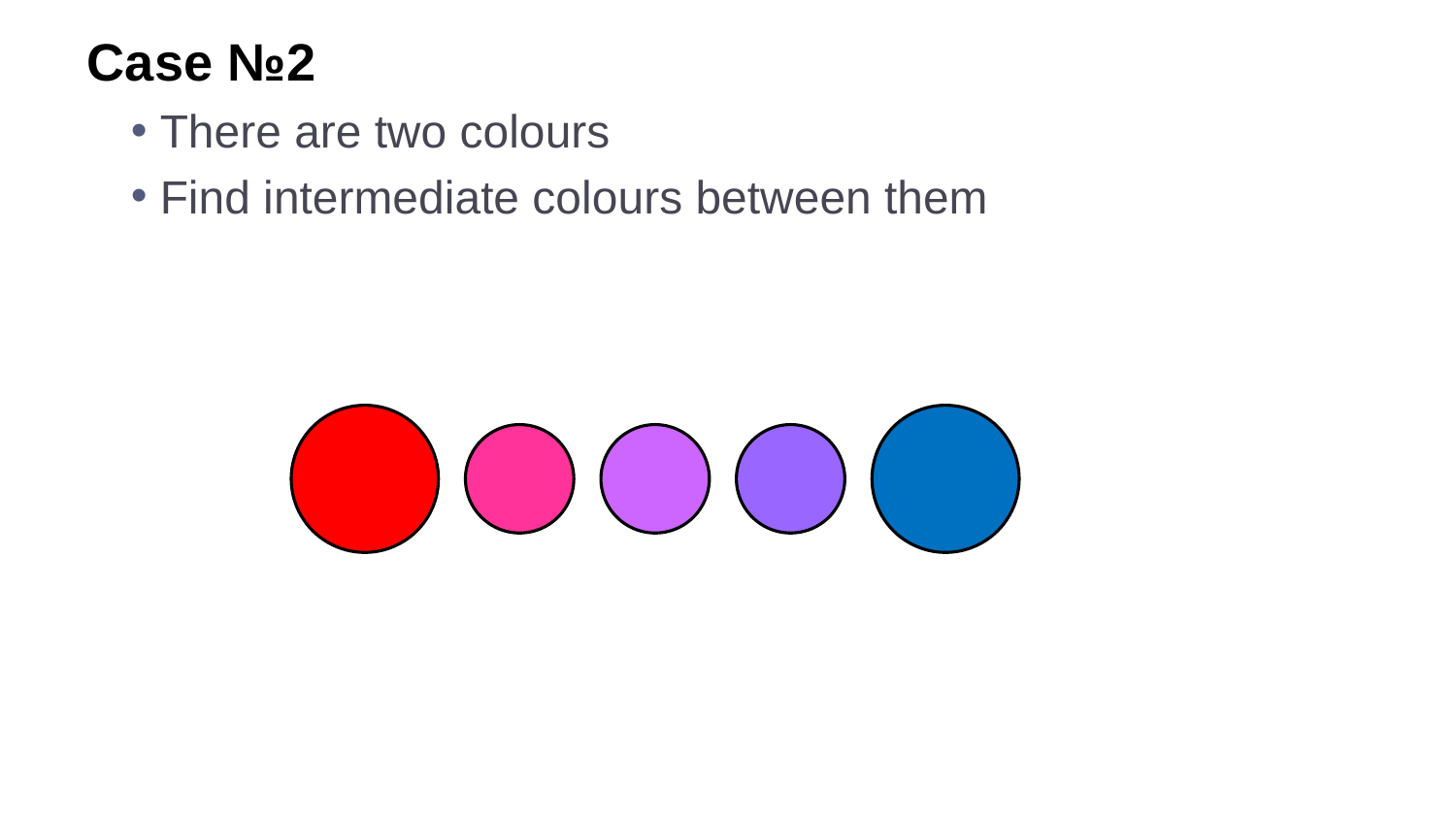

Case №2
There are two colours
Find intermediate colours between them